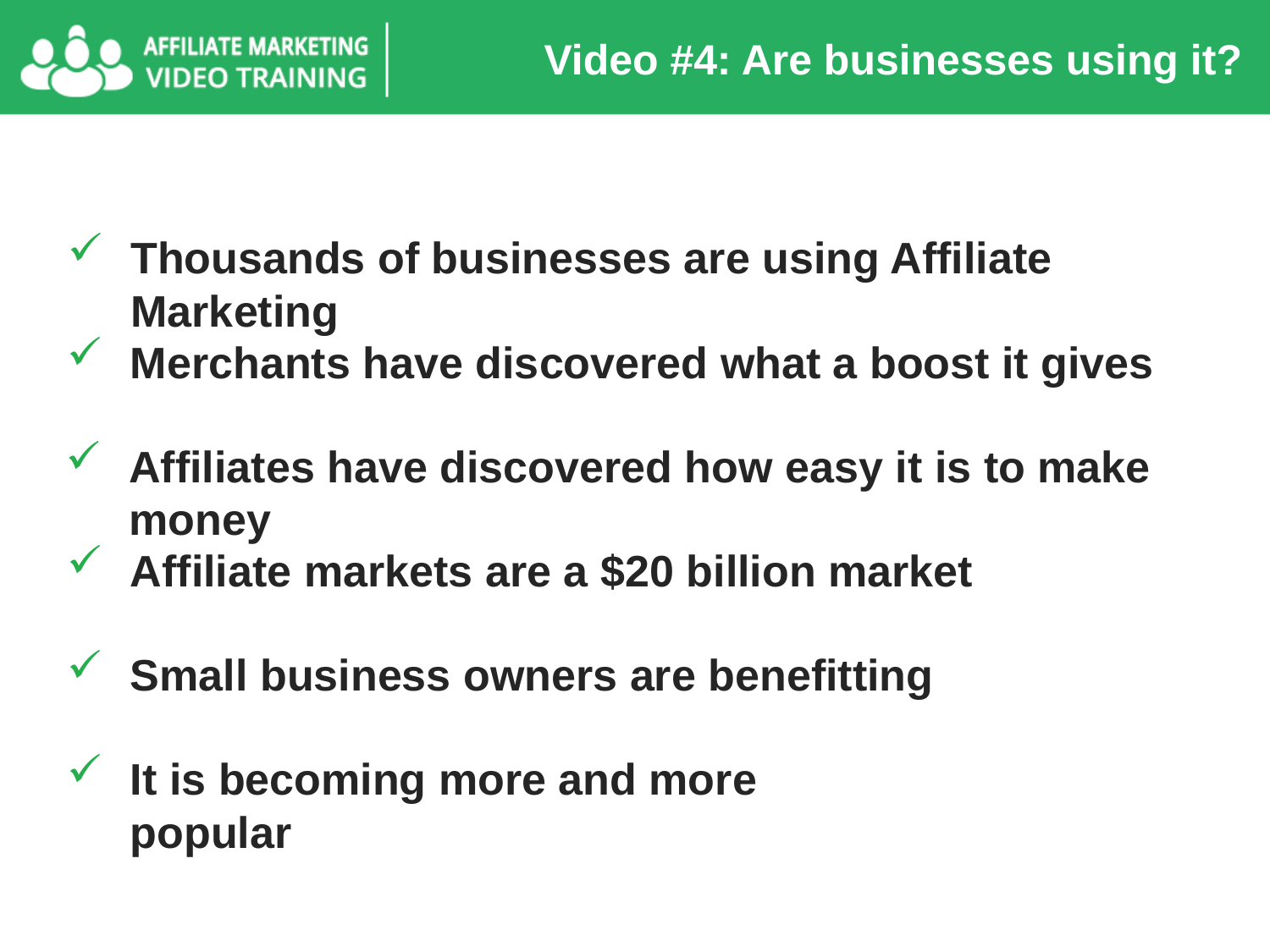

Video #4: Are businesses using it?
Thousands of businesses are using Affiliate Marketing
Merchants have discovered what a boost it gives
Affiliates have discovered how easy it is to make money
Affiliate markets are a $20 billion market
Small business owners are benefitting
It is becoming more and more popular